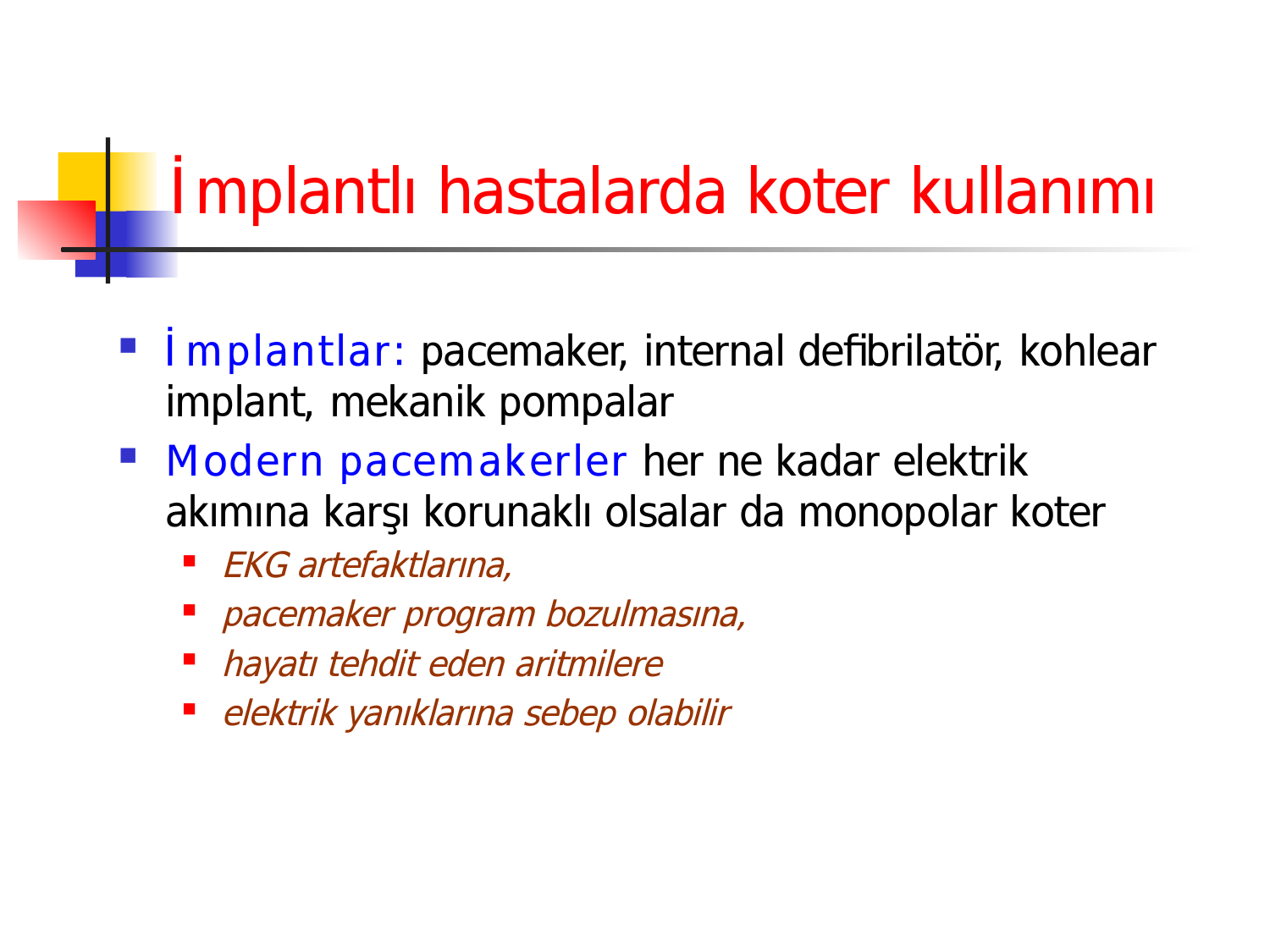

# İmplantlı hastalarda koter kullanımı
İmplantlar: pacemaker, internal defibrilatör, kohlear implant, mekanik pompalar
Modern pacemakerler her ne kadar elektrik akımına karşı korunaklı olsalar da monopolar koter
EKG artefaktlarına,
pacemaker program bozulmasına,
hayatı tehdit eden aritmilere
elektrik yanıklarına sebep olabilir